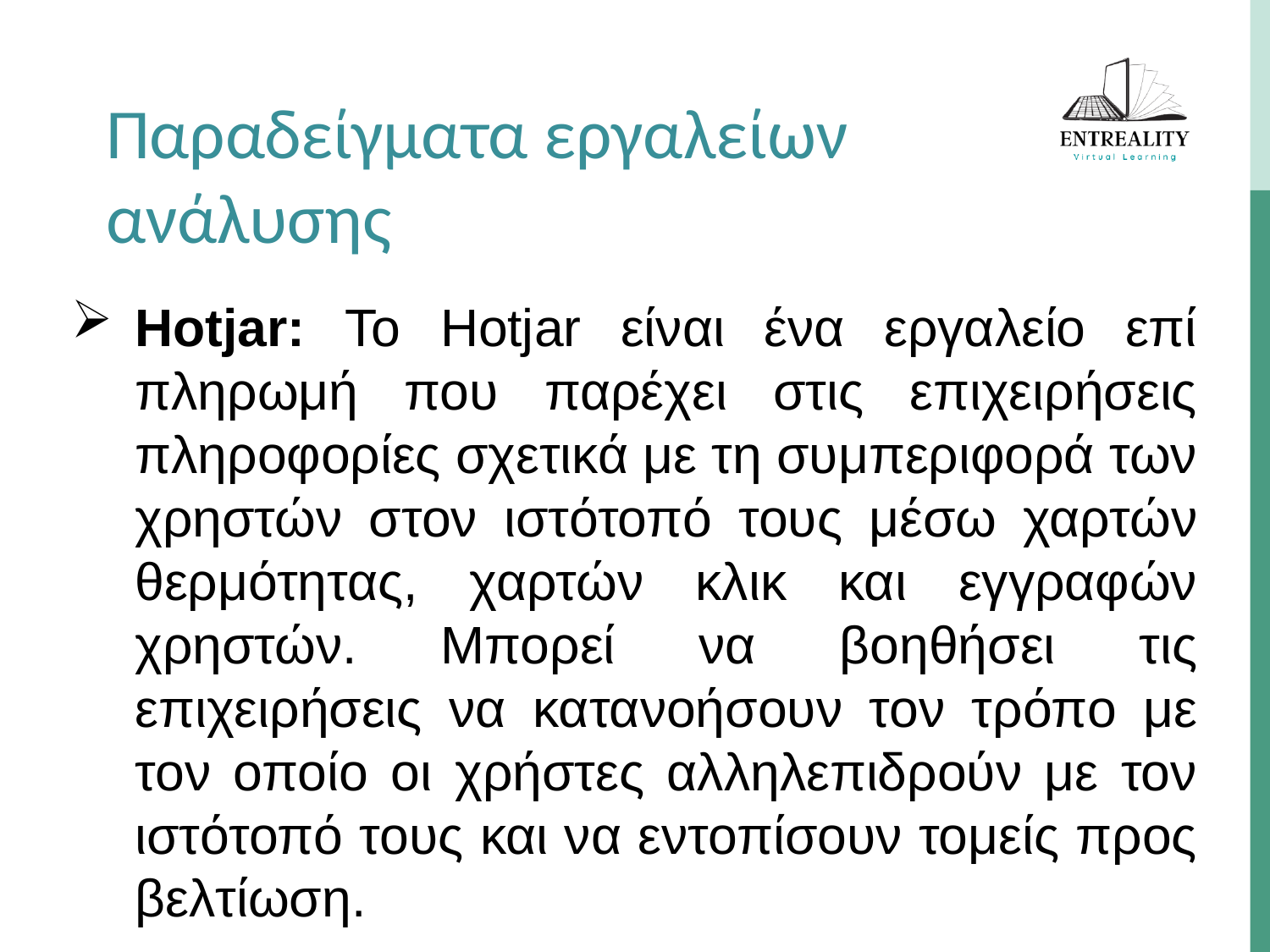

Παραδείγματα εργαλείων ανάλυσης

Hotjar: Το Hotjar είναι ένα εργαλείο επί πληρωμή που παρέχει στις επιχειρήσεις πληροφορίες σχετικά με τη συμπεριφορά των χρηστών στον ιστότοπό τους μέσω χαρτών θερμότητας, χαρτών κλικ και εγγραφών χρηστών. Μπορεί να βοηθήσει τις επιχειρήσεις να κατανοήσουν τον τρόπο με τον οποίο οι χρήστες αλληλεπιδρούν με τον ιστότοπό τους και να εντοπίσουν τομείς προς βελτίωση.